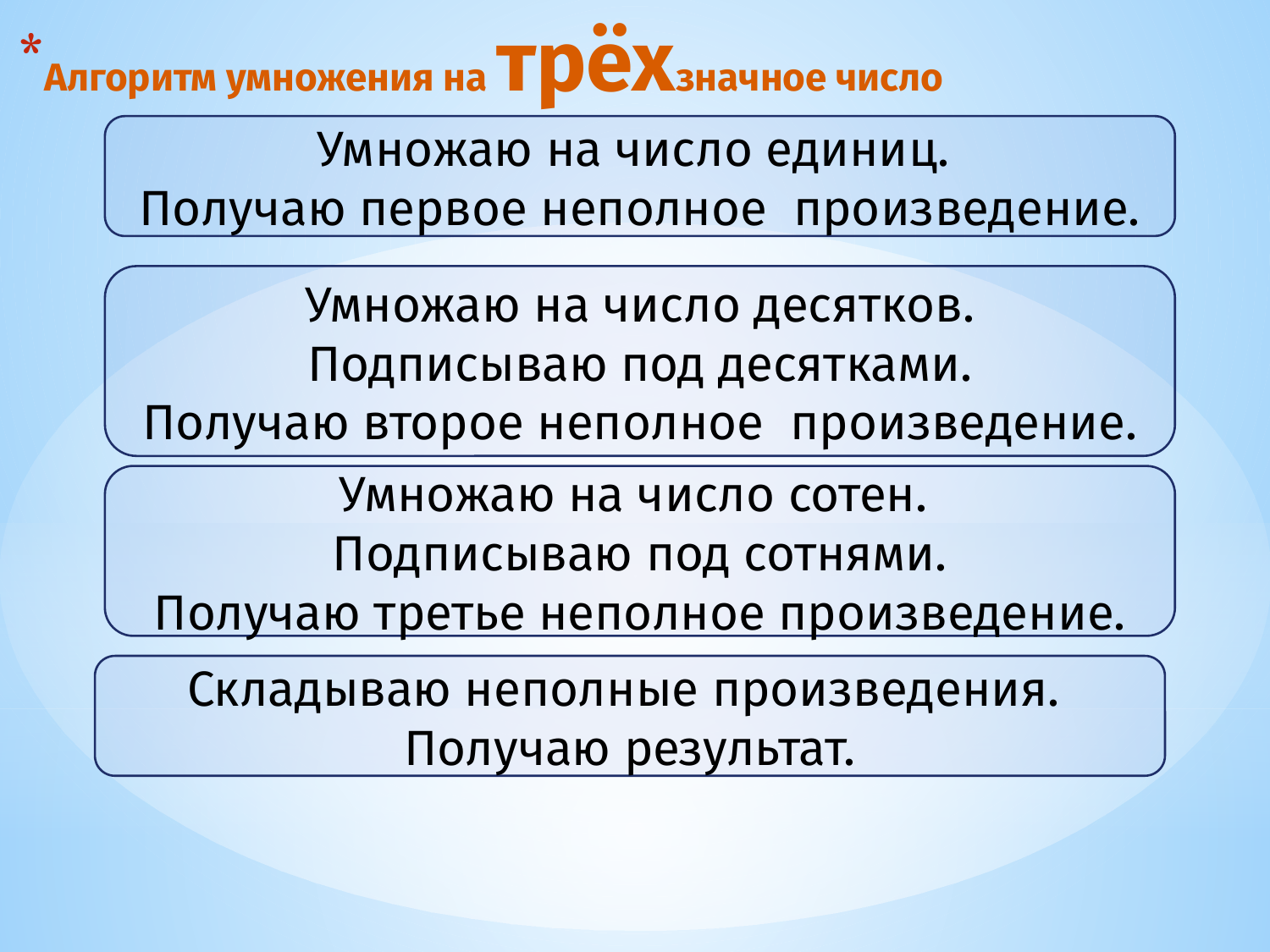

Алгоритм умножения на трёхзначное число

Умножаю на число единиц.
Получаю первое неполное  произведение.
Умножаю на число десятков.
Подписываю под десятками.
Получаю второе неполное  произведение.
Умножаю на число сотен.
Подписываю под сотнями.
Получаю третье неполное произведение.
Складываю неполные произведения.
Получаю результат.